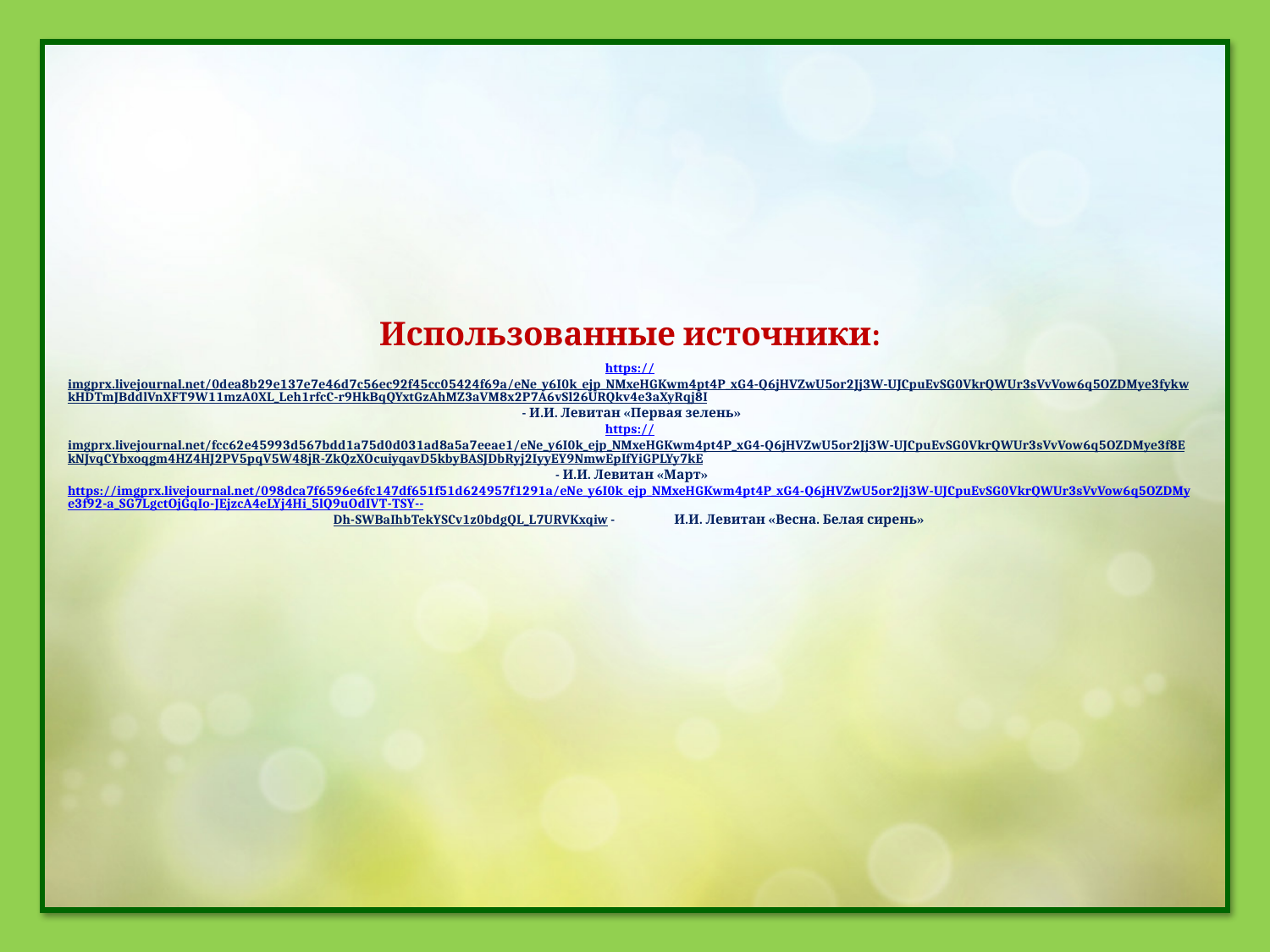

# Использованные источники: https://imgprx.livejournal.net/0dea8b29e137e7e46d7c56ec92f45cc05424f69a/eNe_y6I0k_ejp_NMxeHGKwm4pt4P_xG4-Q6jHVZwU5or2Jj3W-UJCpuEvSG0VkrQWUr3sVvVow6q5OZDMye3fykwkHDTmJBddlVnXFT9W11mzA0XL_Leh1rfcC-r9HkBqQYxtGzAhMZ3aVM8x2P7A6vSl26URQkv4e3aXyRqj8I - И.И. Левитан «Первая зелень» https://imgprx.livejournal.net/fcc62e45993d567bdd1a75d0d031ad8a5a7eeae1/eNe_y6I0k_ejp_NMxeHGKwm4pt4P_xG4-Q6jHVZwU5or2Jj3W-UJCpuEvSG0VkrQWUr3sVvVow6q5OZDMye3f8EkNJvqCYbxoqgm4HZ4HJ2PV5pqV5W48jR-ZkQzXOcuiyqavD5kbyBASJDbRyj2IyyEY9NmwEpIfYiGPLYy7kE - И.И. Левитан «Март» https://imgprx.livejournal.net/098dca7f6596e6fc147df651f51d624957f1291a/eNe_y6I0k_ejp_NMxeHGKwm4pt4P_xG4-Q6jHVZwU5or2Jj3W-UJCpuEvSG0VkrQWUr3sVvVow6q5OZDMye3f92-a_SG7LgctOjGqIo-JEjzcA4eLYj4Hi_5lQ9uOdIVT-TSY--Dh-SWBaIhbTekYSCv1z0bdgQL_L7URVKxqiw -                    И.И. Левитан «Весна. Белая сирень»